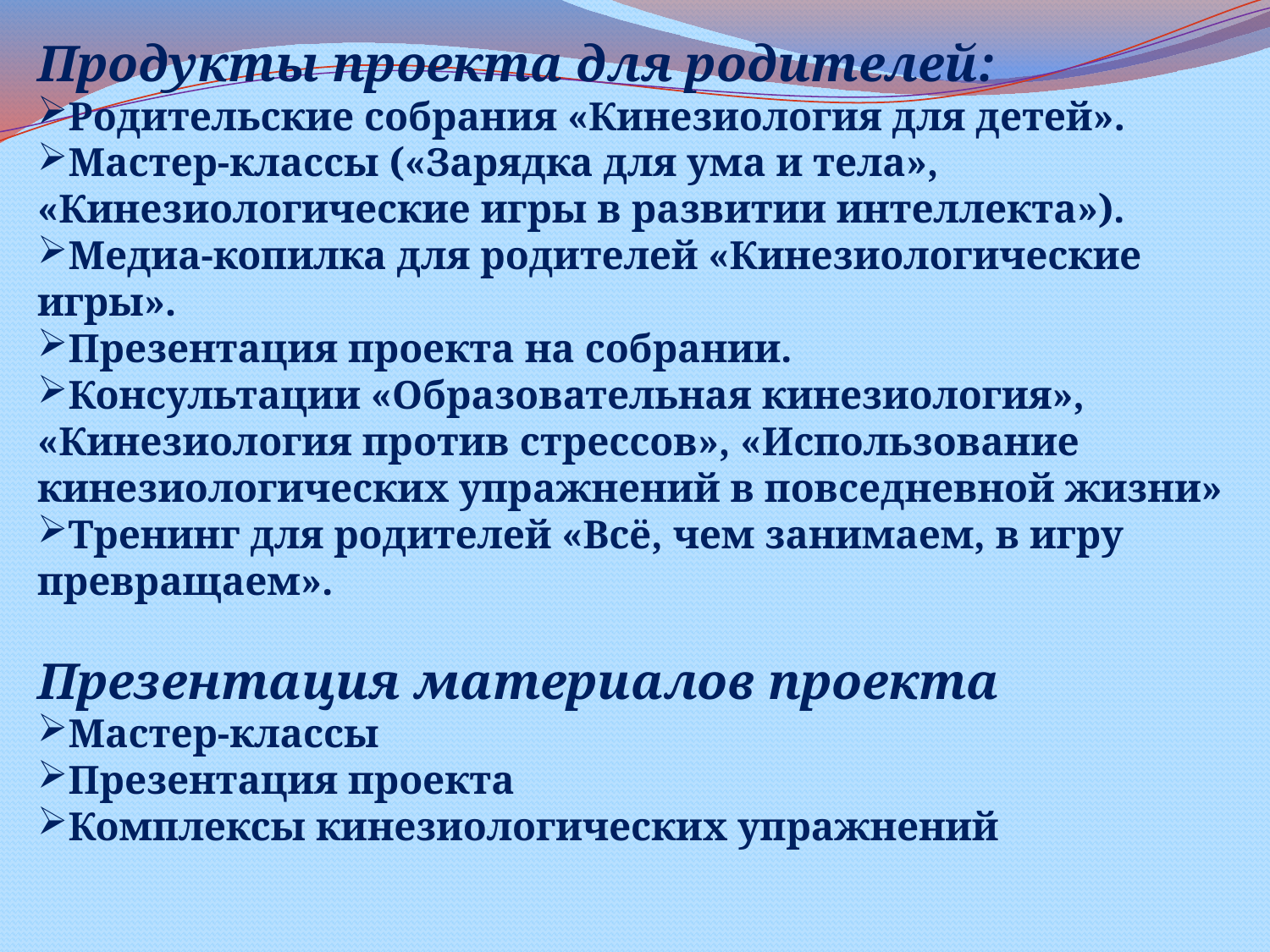

Продукты проекта для родителей:
Родительские собрания «Кинезиология для детей».
Мастер-классы («Зарядка для ума и тела», «Кинезиологические игры в развитии интеллекта»).
Медиа-копилка для родителей «Кинезиологические игры».
Презентация проекта на собрании.
Консультации «Образовательная кинезиология», «Кинезиология против стрессов», «Использование кинезиологических упражнений в повседневной жизни»
Тренинг для родителей «Всё, чем занимаем, в игру превращаем».

Презентация материалов проекта
Мастер-классы
Презентация проекта
Комплексы кинезиологических упражнений